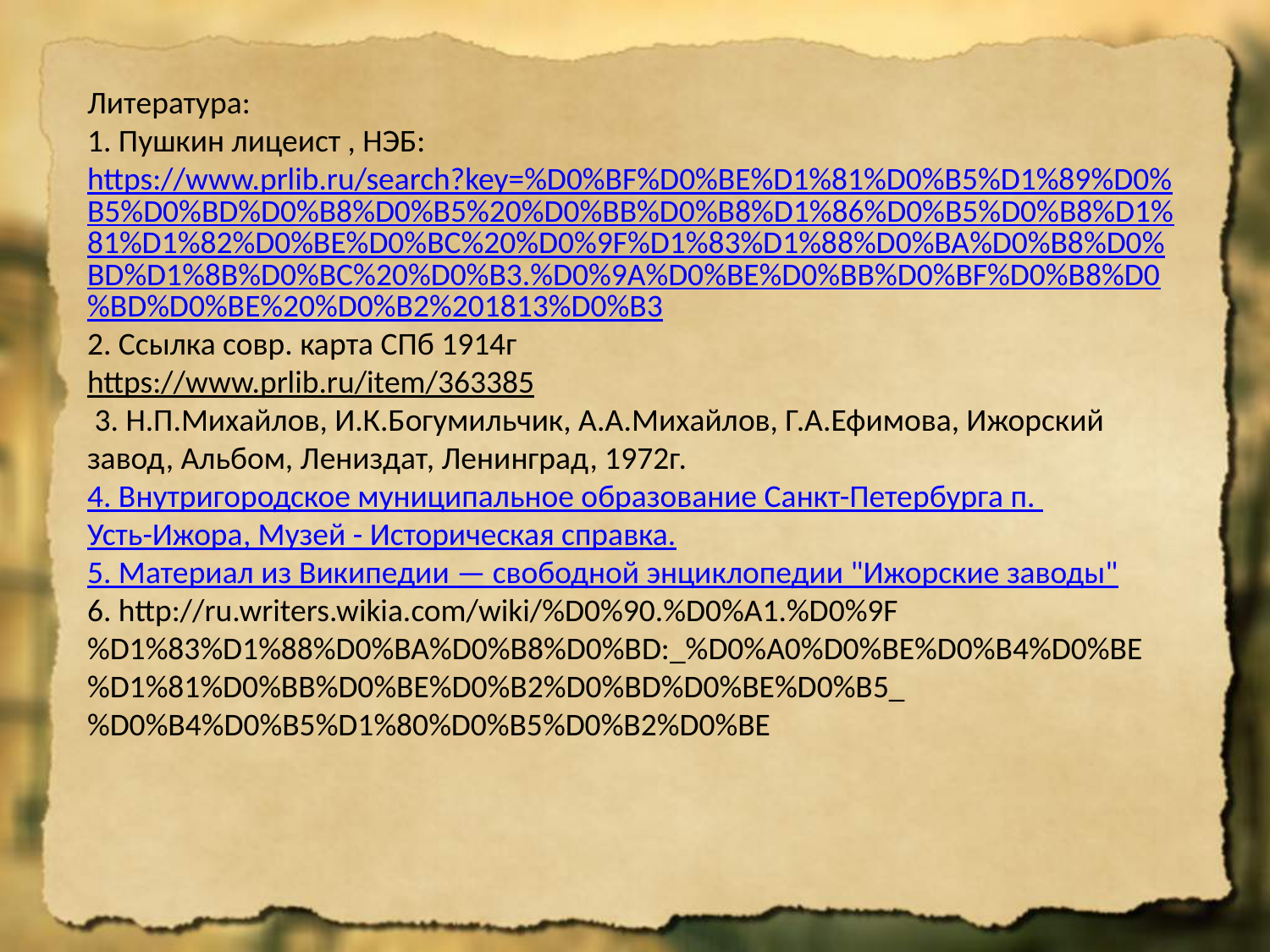

Литература:
1. Пушкин лицеист , НЭБ:
https://www.prlib.ru/search?key=%D0%BF%D0%BE%D1%81%D0%B5%D1%89%D0%B5%D0%BD%D0%B8%D0%B5%20%D0%BB%D0%B8%D1%86%D0%B5%D0%B8%D1%81%D1%82%D0%BE%D0%BC%20%D0%9F%D1%83%D1%88%D0%BA%D0%B8%D0%BD%D1%8B%D0%BC%20%D0%B3.%D0%9A%D0%BE%D0%BB%D0%BF%D0%B8%D0%BD%D0%BE%20%D0%B2%201813%D0%B3
2. Ссылка совр. карта СПб 1914г
https://www.prlib.ru/item/363385
 3. Н.П.Михайлов, И.К.Богумильчик, А.А.Михайлов, Г.А.Ефимова, Ижорский завод, Альбом, Лениздат, Ленинград, 1972г.
4. Внутригородское муниципальное образование Санкт-Петербурга п.
Усть-Ижора, Музей - Историческая справка.
5. Материал из Википедии — свободной энциклопедии "Ижорские заводы"
6. http://ru.writers.wikia.com/wiki/%D0%90.%D0%A1.%D0%9F%D1%83%D1%88%D0%BA%D0%B8%D0%BD:_%D0%A0%D0%BE%D0%B4%D0%BE%D1%81%D0%BB%D0%BE%D0%B2%D0%BD%D0%BE%D0%B5_%D0%B4%D0%B5%D1%80%D0%B5%D0%B2%D0%BE